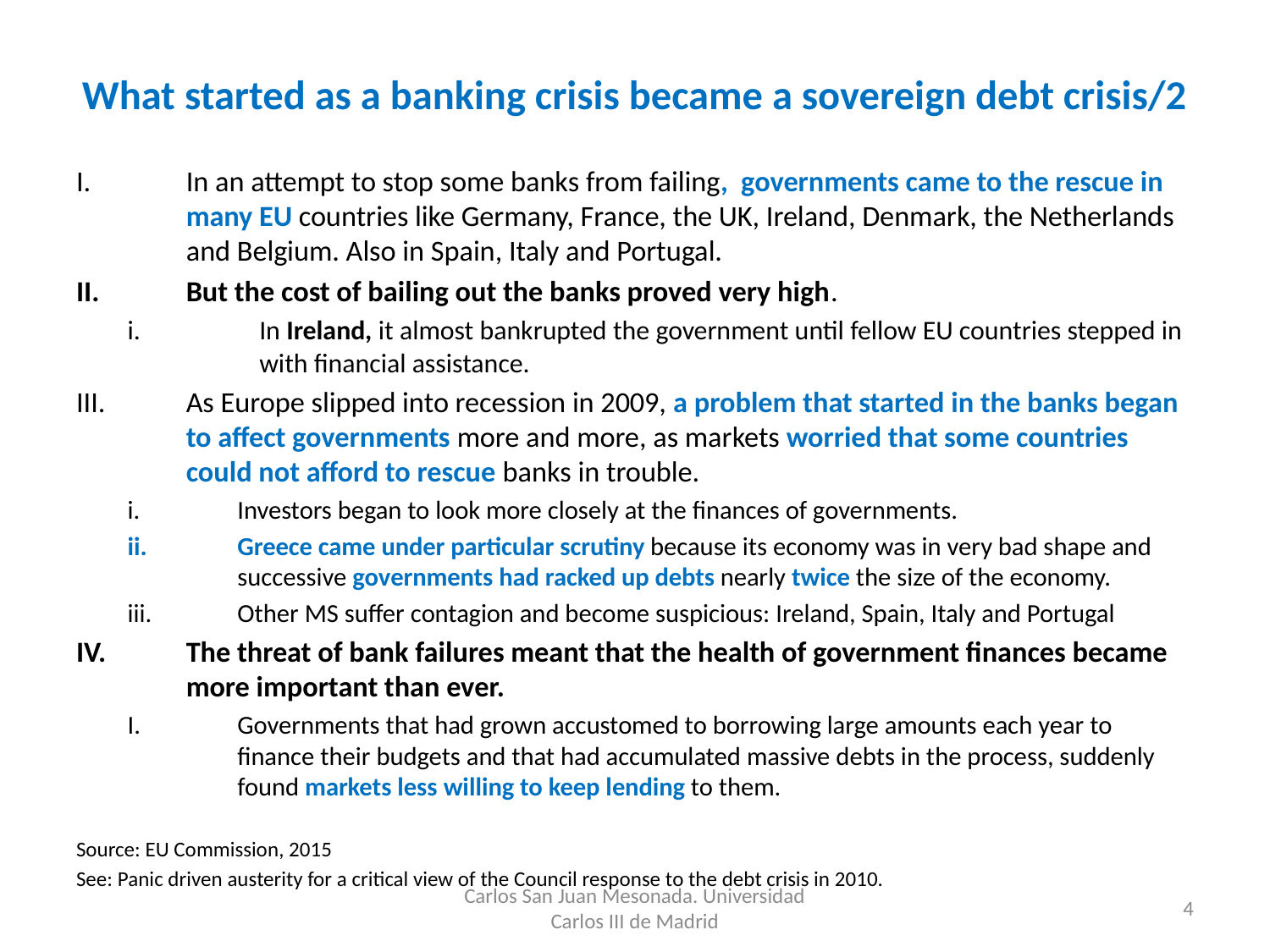

# What started as a banking crisis became a sovereign debt crisis/2
In an attempt to stop some banks from failing,  governments came to the rescue in many EU countries like Germany, France, the UK, Ireland, Denmark, the Netherlands and Belgium. Also in Spain, Italy and Portugal.
But the cost of bailing out the banks proved very high.
In Ireland, it almost bankrupted the government until fellow EU countries stepped in with financial assistance.
As Europe slipped into recession in 2009, a problem that started in the banks began to affect governments more and more, as markets worried that some countries could not afford to rescue banks in trouble.
Investors began to look more closely at the finances of governments.
Greece came under particular scrutiny because its economy was in very bad shape and successive governments had racked up debts nearly twice the size of the economy.
Other MS suffer contagion and become suspicious: Ireland, Spain, Italy and Portugal
The threat of bank failures meant that the health of government finances became more important than ever.
Governments that had grown accustomed to borrowing large amounts each year to finance their budgets and that had accumulated massive debts in the process, suddenly found markets less willing to keep lending to them.

Source: EU Commission, 2015
See: Panic driven austerity for a critical view of the Council response to the debt crisis in 2010.
Carlos San Juan Mesonada. Universidad Carlos III de Madrid
4